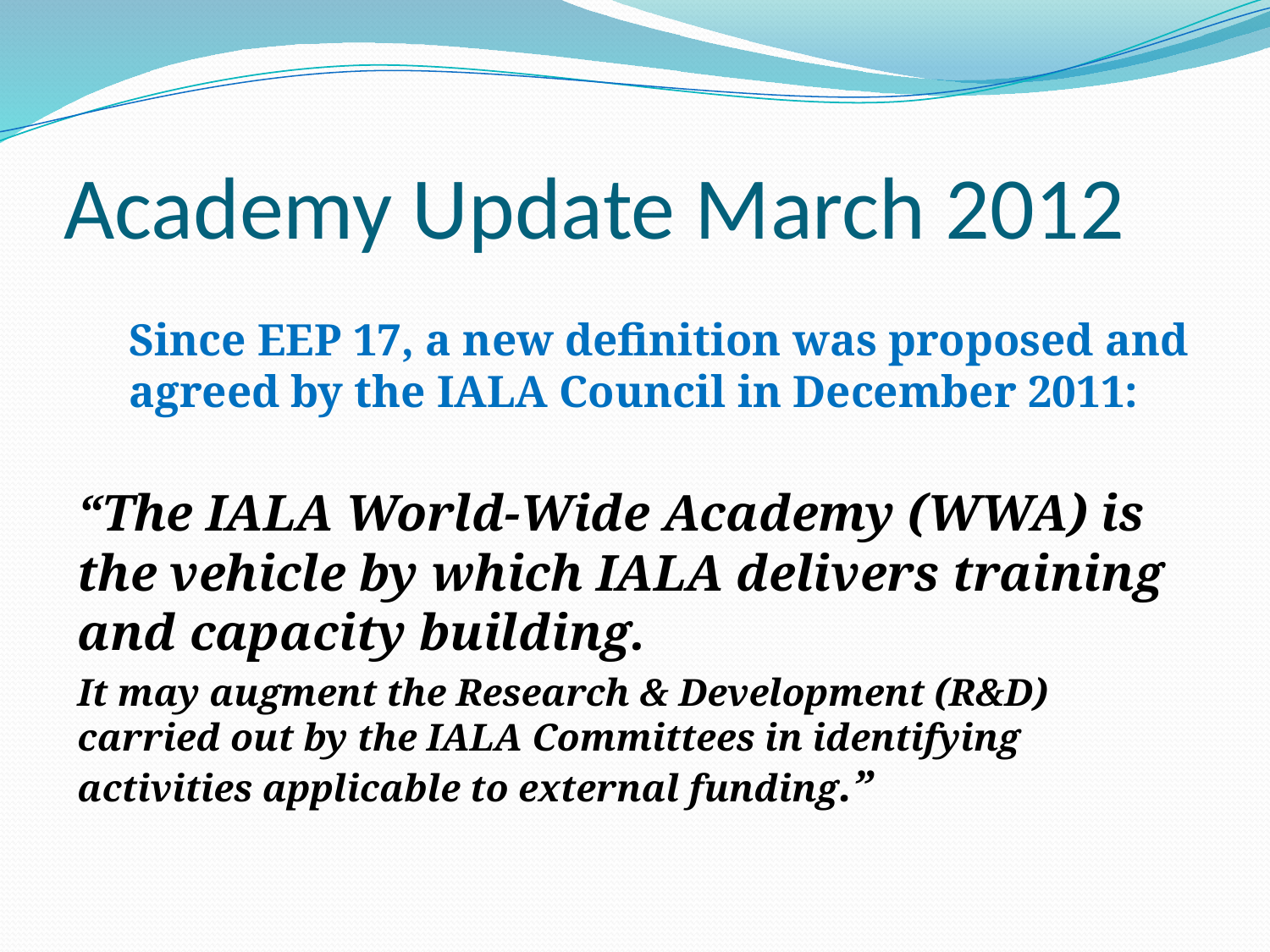

# Academy Update March 2012
Since EEP 17, a new definition was proposed and agreed by the IALA Council in December 2011:

“The IALA World-Wide Academy (WWA) is the vehicle by which IALA delivers training and capacity building.
It may augment the Research & Development (R&D) carried out by the IALA Committees in identifying activities applicable to external funding.”